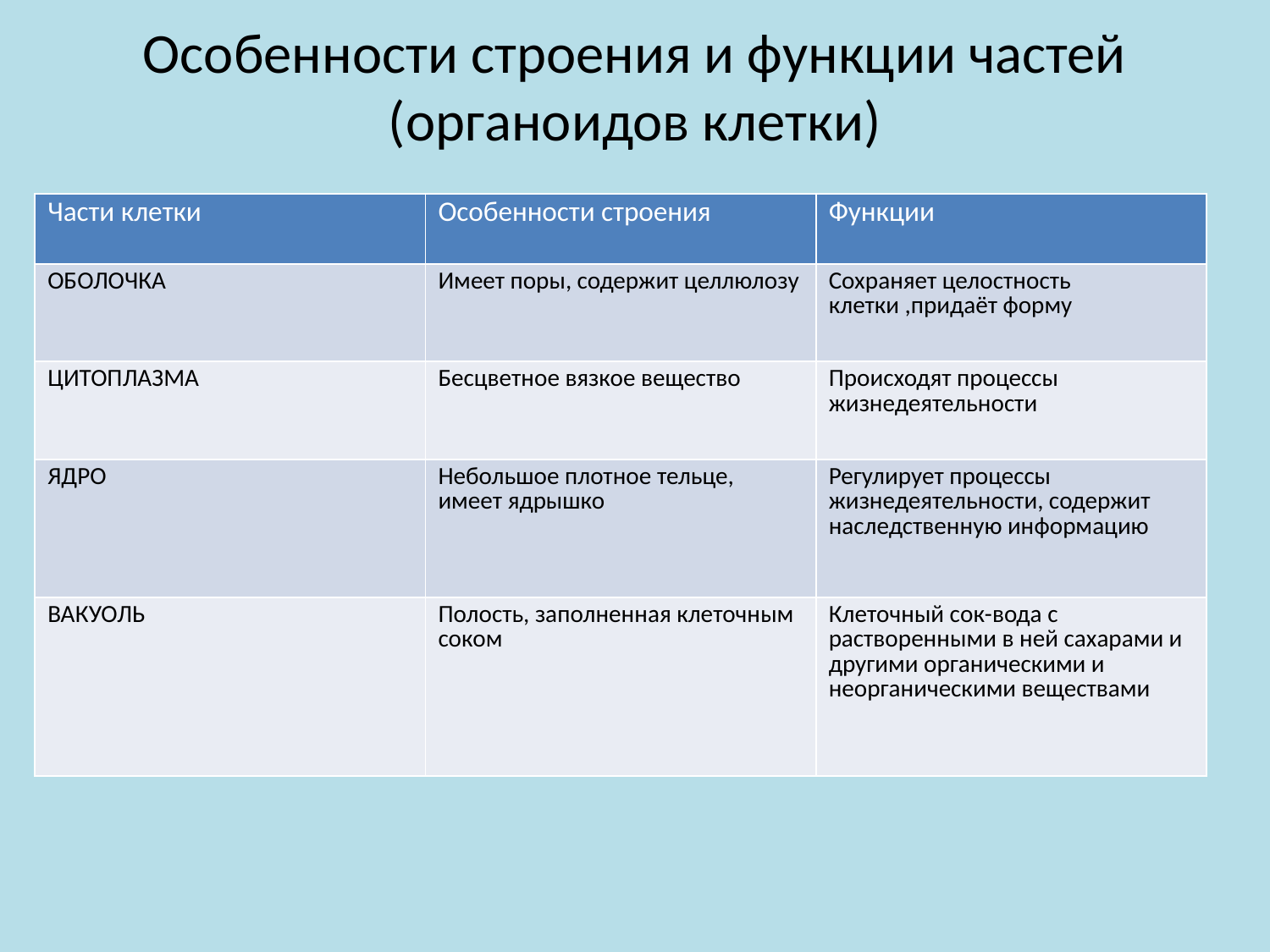

Особенности строения и функции частей (органоидов клетки)

| Части клетки | Особенности строения | Функции |
| --- | --- | --- |
| ОБОЛОЧКА | Имеет поры, содержит целлюлозу | Сохраняет целостность клетки ,придаёт форму |
| ЦИТОПЛАЗМА | Бесцветное вязкое вещество | Происходят процессы жизнедеятельности |
| ЯДРО | Небольшое плотное тельце, имеет ядрышко | Регулирует процессы жизнедеятельности, содержит наследственную информацию |
| ВАКУОЛЬ | Полость, заполненная клеточным соком | Клеточный сок-вода с растворенными в ней сахарами и другими органическими и неорганическими веществами |